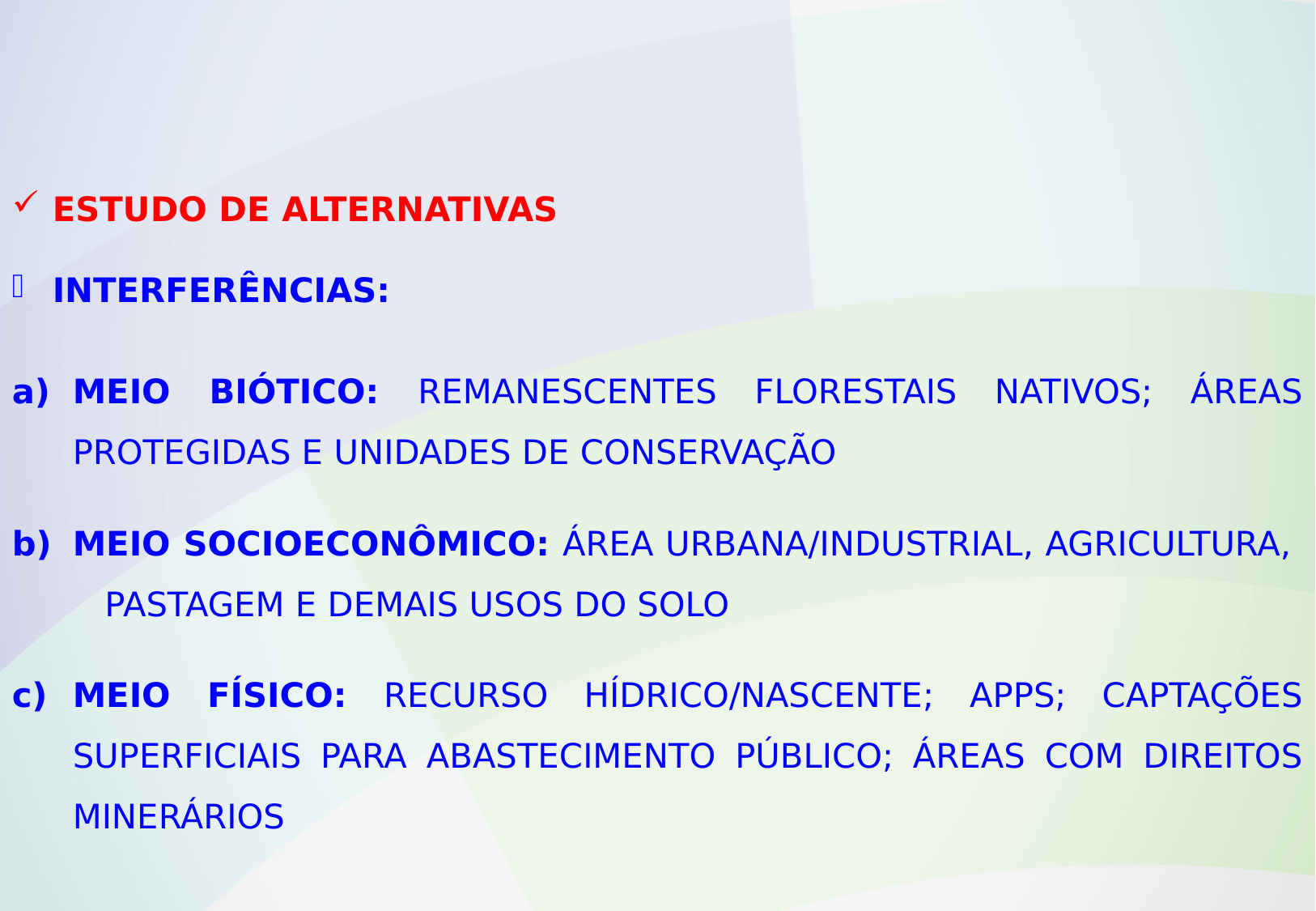

Estudo de Alternativas

 Interferências:

Meio Biótico: remanescentes florestais nativos; áreas protegidas e unidades de conservação

Meio Socioeconômico: área urbana/industrial, agricultura,     pastagem e demais usos do solo

Meio Físico: recurso hídrico/nascente; APPs; captações superficiais para abastecimento público; áreas com direitos minerários